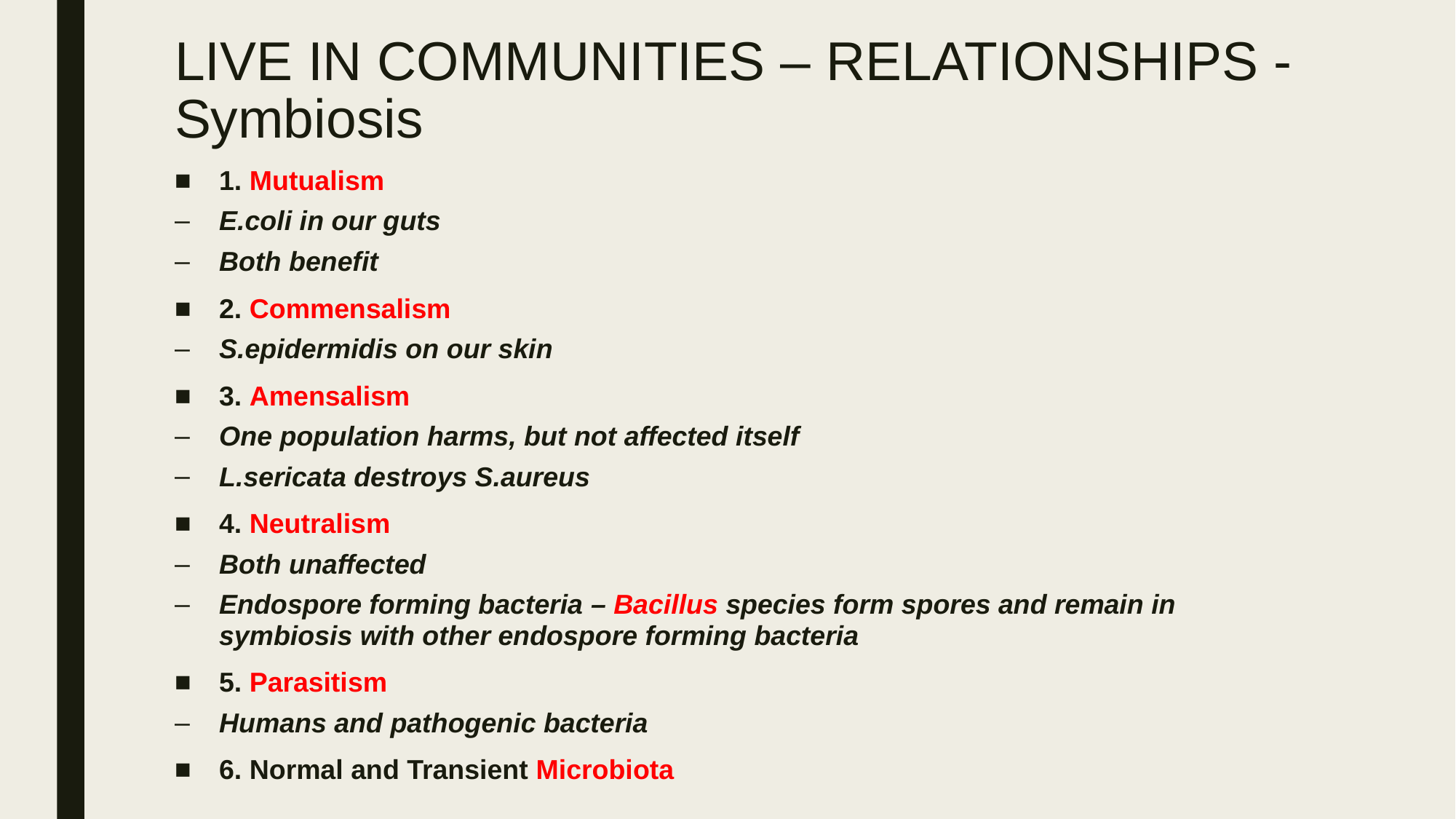

# LIVE IN COMMUNITIES – RELATIONSHIPS - Symbiosis
1. Mutualism
E.coli in our guts
Both benefit
2. Commensalism
S.epidermidis on our skin
3. Amensalism
One population harms, but not affected itself
L.sericata destroys S.aureus
4. Neutralism
Both unaffected
Endospore forming bacteria – Bacillus species form spores and remain in symbiosis with other endospore forming bacteria
5. Parasitism
Humans and pathogenic bacteria
6. Normal and Transient Microbiota